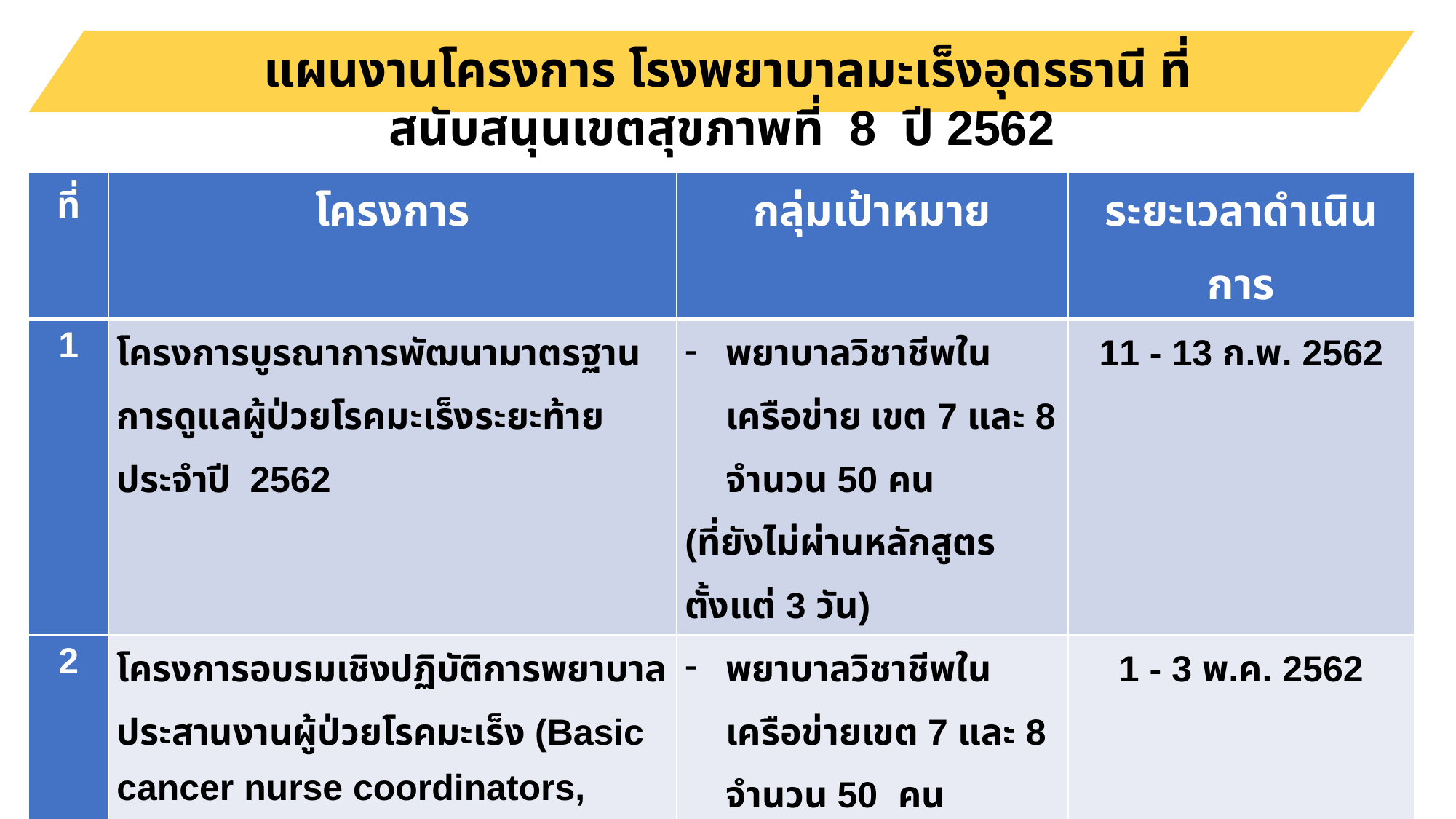

แผนงานโครงการ โรงพยาบาลมะเร็งอุดรธานี ที่สนับสนุนเขตสุขภาพที่  8  ปี 2562
| ที่ | โครงการ | กลุ่มเป้าหมาย | ระยะเวลาดำเนินการ |
| --- | --- | --- | --- |
| 1 | โครงการบูรณาการพัฒนามาตรฐานการดูแลผู้ป่วยโรคมะเร็งระยะท้าย ประจำปี 2562 | พยาบาลวิชาชีพในเครือข่าย เขต 7 และ 8 จำนวน 50 คน (ที่ยังไม่ผ่านหลักสูตรตั้งแต่ 3 วัน) | 11 - 13 ก.พ. 2562 |
| 2 | โครงการอบรมเชิงปฏิบัติการพยาบาลประสานงานผู้ป่วยโรคมะเร็ง (Basic cancer nurse coordinators, BCNC) ประจำปี 2562 | พยาบาลวิชาชีพในเครือข่ายเขต 7 และ 8 จำนวน 50 คน (ที่ยังไม่ผ่านการอบรม) | 1 - 3 พ.ค. 2562 |
| 3 | โครงการอบรมเครือข่ายเชิงปฏิบัติการพยาบาลผู้ป่วยมะเร็งที่ได้รับยาเคมีบำบัด ประจำปี 2562 | พยาบาลวิชาชีพในเครือข่าย เขต 7 และ 8 จำนวน 30 คน (ที่ยังไม่ผ่านการอบรม) | 3 - 28 มิ.ย. 2562 |
| 4 | โครงการสนับสนุนการอบรมหลักสูตรฝึกอบรมพยาบาลเฉพาะทาง สาขาการพยาบาลผู้ป่วยมะเร็ง (4 เดือน) | - พยาบาลวิชาชีพในเครือข่าย เขต 7 และ 8 จำนวน 40 คน | ส.ค. - พ.ย. 2562 |